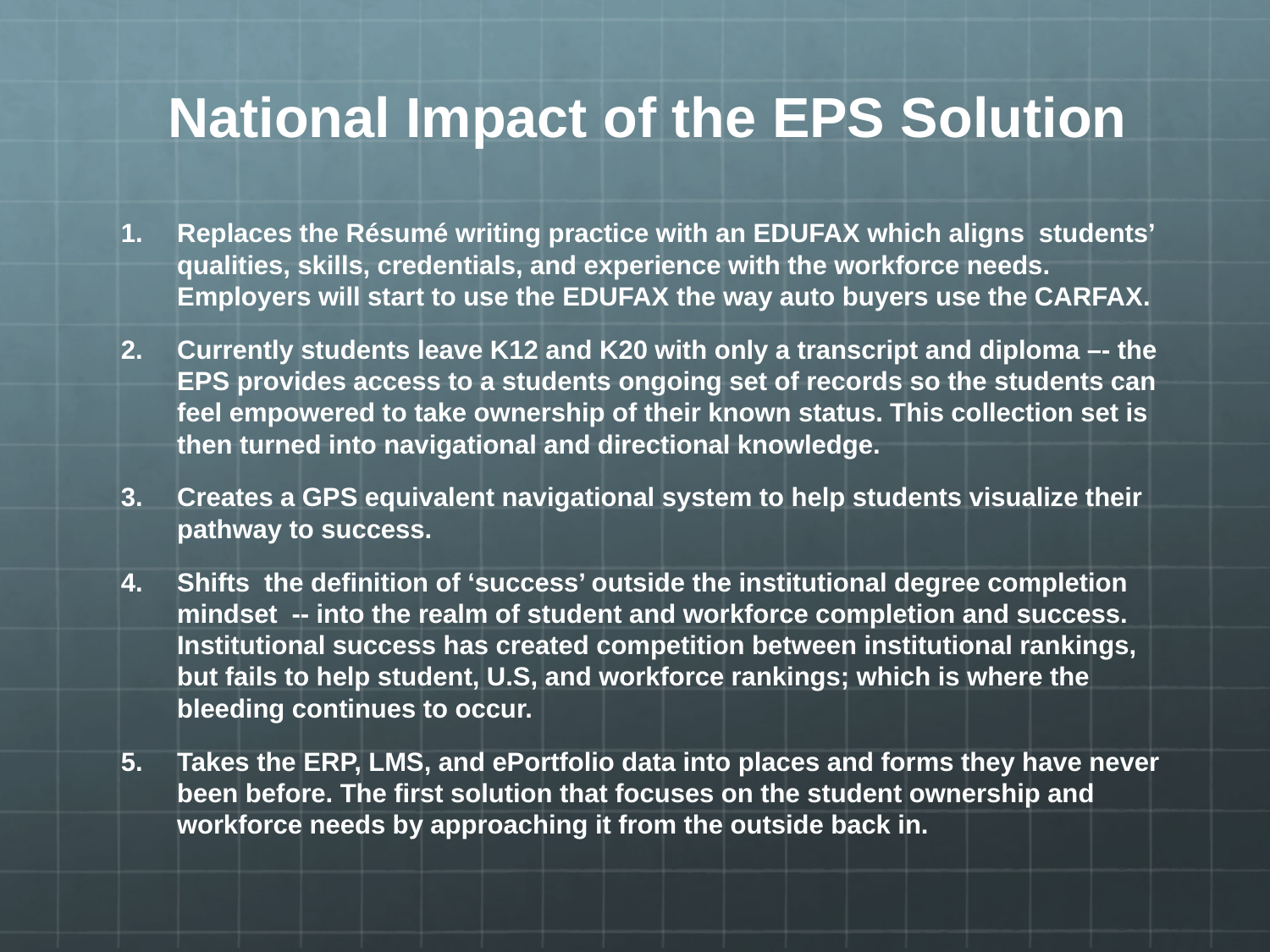

# National Impact of the EPS Solution
Replaces the Résumé writing practice with an EDUFAX which aligns  students’ qualities, skills, credentials, and experience with the workforce needs. Employers will start to use the EDUFAX the way auto buyers use the CARFAX.
Currently students leave K12 and K20 with only a transcript and diploma –- the EPS provides access to a students ongoing set of records so the students can feel empowered to take ownership of their known status. This collection set is then turned into navigational and directional knowledge.
Creates a GPS equivalent navigational system to help students visualize their pathway to success.
Shifts  the definition of ‘success’ outside the institutional degree completion mindset  -- into the realm of student and workforce completion and success.  Institutional success has created competition between institutional rankings, but fails to help student, U.S, and workforce rankings; which is where the bleeding continues to occur.
Takes the ERP, LMS, and ePortfolio data into places and forms they have never been before. The first solution that focuses on the student ownership and workforce needs by approaching it from the outside back in.